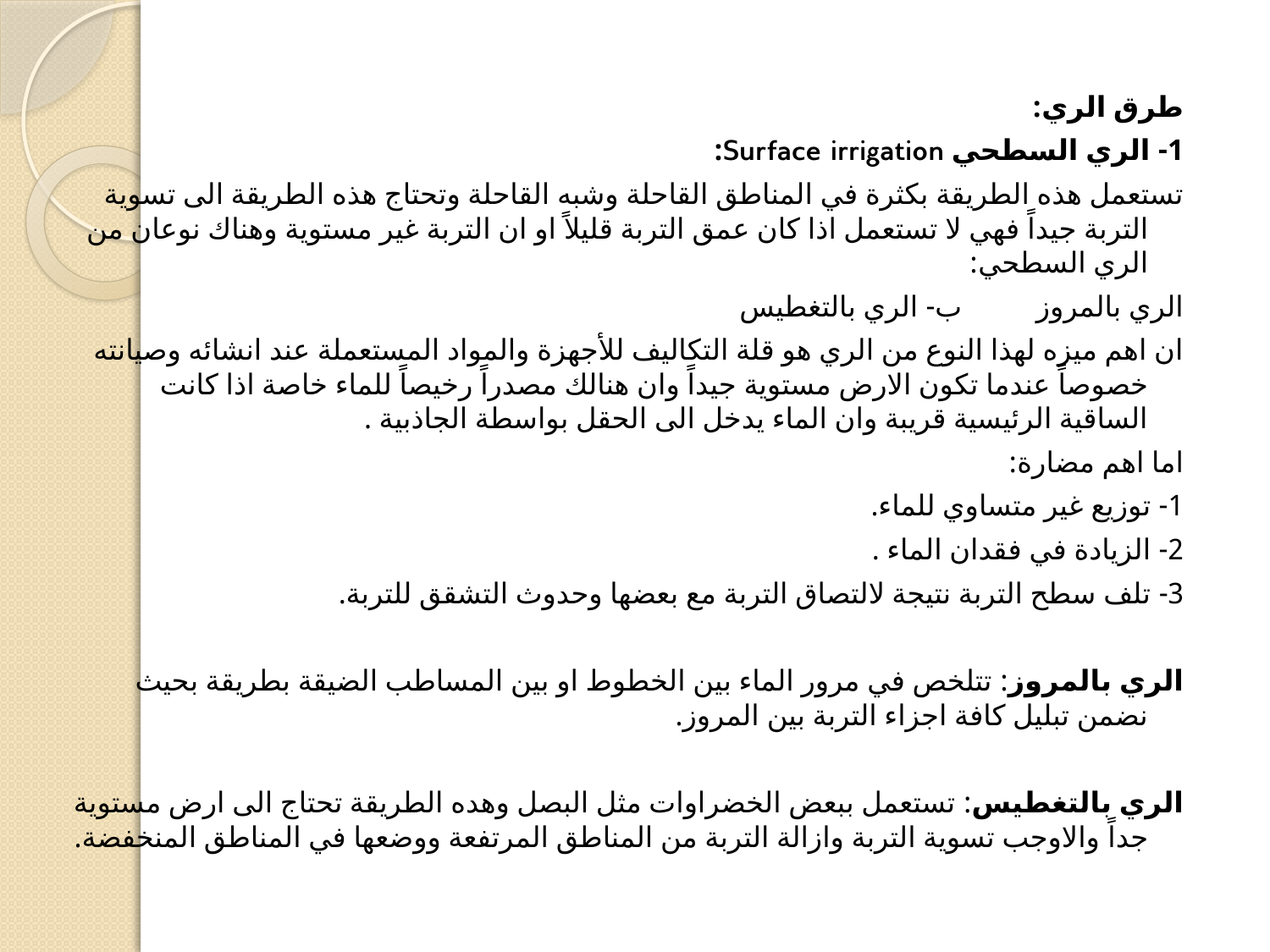

#

طرق الري:
1- الري السطحي Surface irrigation:
تستعمل هذه الطريقة بكثرة في المناطق القاحلة وشبه القاحلة وتحتاج هذه الطريقة الى تسوية التربة جيداً فهي لا تستعمل اذا كان عمق التربة قليلاً او ان التربة غير مستوية وهناك نوعان من الري السطحي:
الري بالمروز          ب- الري بالتغطيس
ان اهم ميزه لهذا النوع من الري هو قلة التكاليف للأجهزة والمواد المستعملة عند انشائه وصيانته خصوصاً عندما تكون الارض مستوية جيداً وان هنالك مصدراً رخيصاً للماء خاصة اذا كانت الساقية الرئيسية قريبة وان الماء يدخل الى الحقل بواسطة الجاذبية .
اما اهم مضارة:
1- توزيع غير متساوي للماء.
2- الزيادة في فقدان الماء .
3- تلف سطح التربة نتيجة لالتصاق التربة مع بعضها وحدوث التشقق للتربة.

الري بالمروز: تتلخص في مرور الماء بين الخطوط او بين المساطب الضيقة بطريقة بحيث نضمن تبليل كافة اجزاء التربة بين المروز.

الري بالتغطيس: تستعمل ببعض الخضراوات مثل البصل وهده الطريقة تحتاج الى ارض مستوية جداً والاوجب تسوية التربة وازالة التربة من المناطق المرتفعة ووضعها في المناطق المنخفضة.